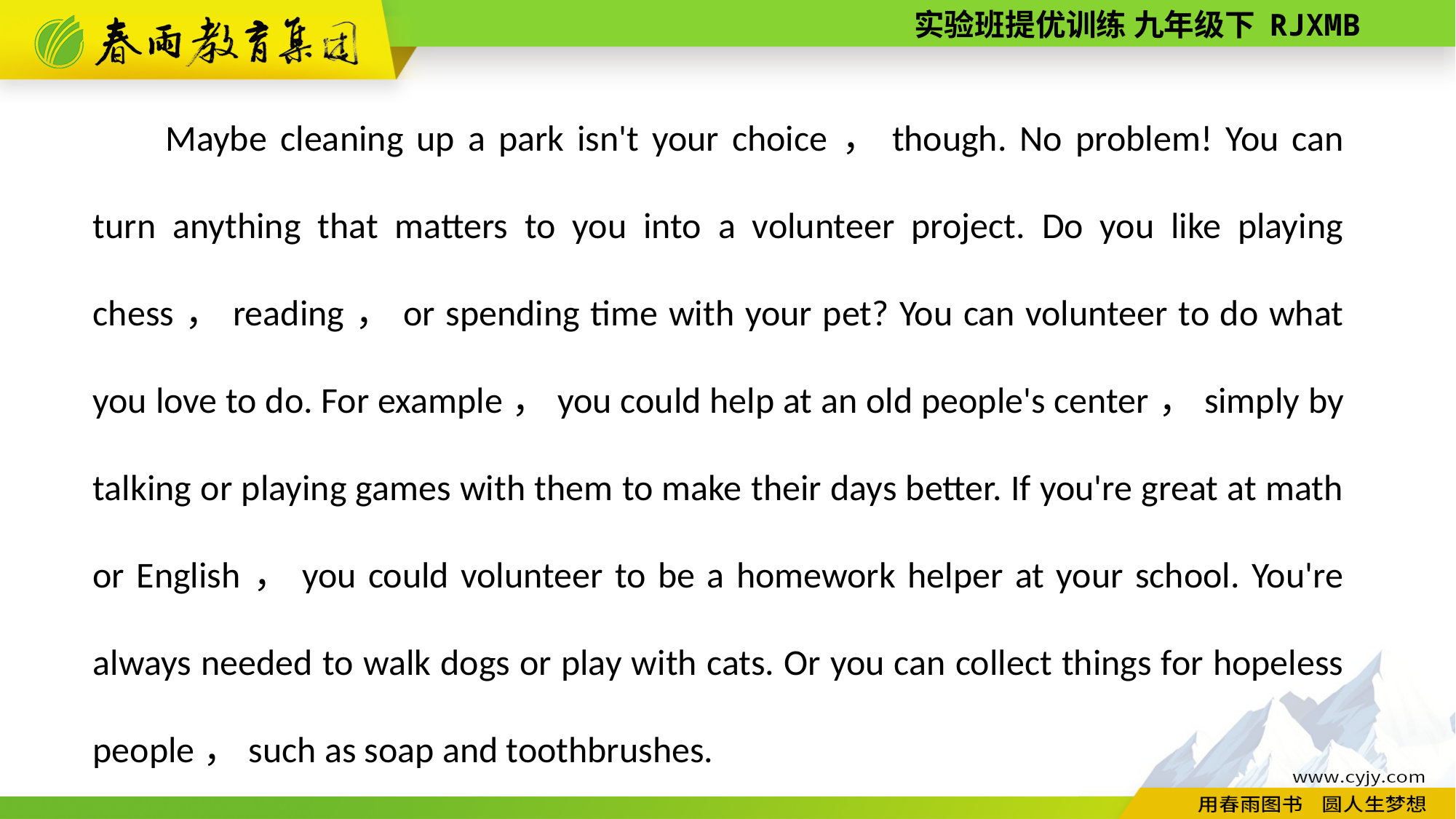

Maybe cleaning up a park isn't your choice，though. No problem! You can turn anything that matters to you into a volunteer project. Do you like playing chess，reading，or spending time with your pet? You can volunteer to do what you love to do. For example，you could help at an old people's center，simply by talking or playing games with them to make their days better. If you're great at math or English，you could volunteer to be a homework helper at your school. You're always needed to walk dogs or play with cats. Or you can collect things for hopeless people，such as soap and toothbrushes.